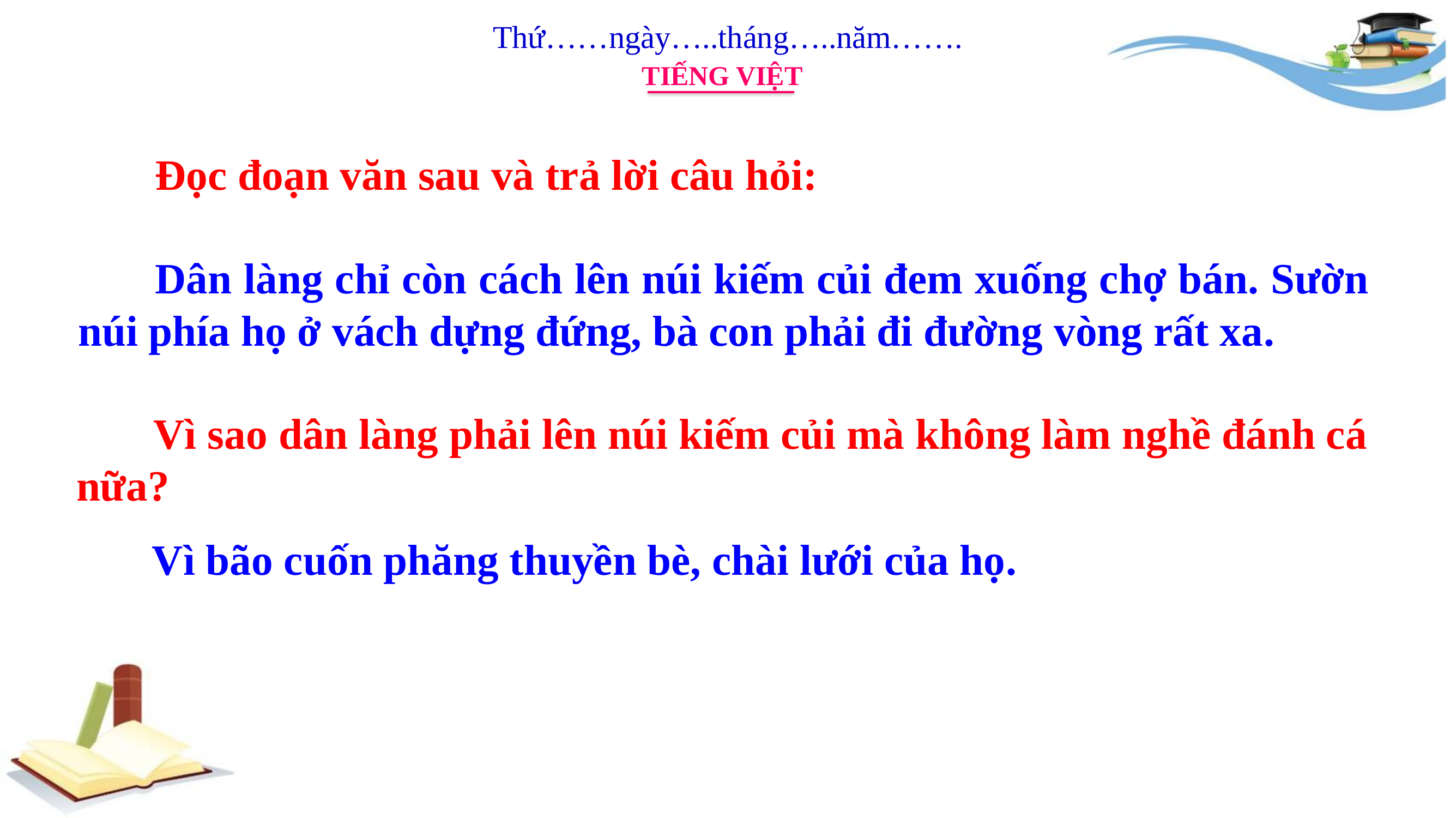

Thứ……ngày…..tháng…..năm…….
TIẾNG VIỆT
Đọc đoạn văn sau và trả lời câu hỏi:

Dân làng chỉ còn cách lên núi kiếm củi đem xuống chợ bán. Sườn núi phía họ ở vách dựng đứng, bà con phải đi đường vòng rất xa.
Vì sao dân làng phải lên núi kiếm củi mà không làm nghề đánh cá nữa?
Vì bão cuốn phăng thuyền bè, chài lưới của họ.